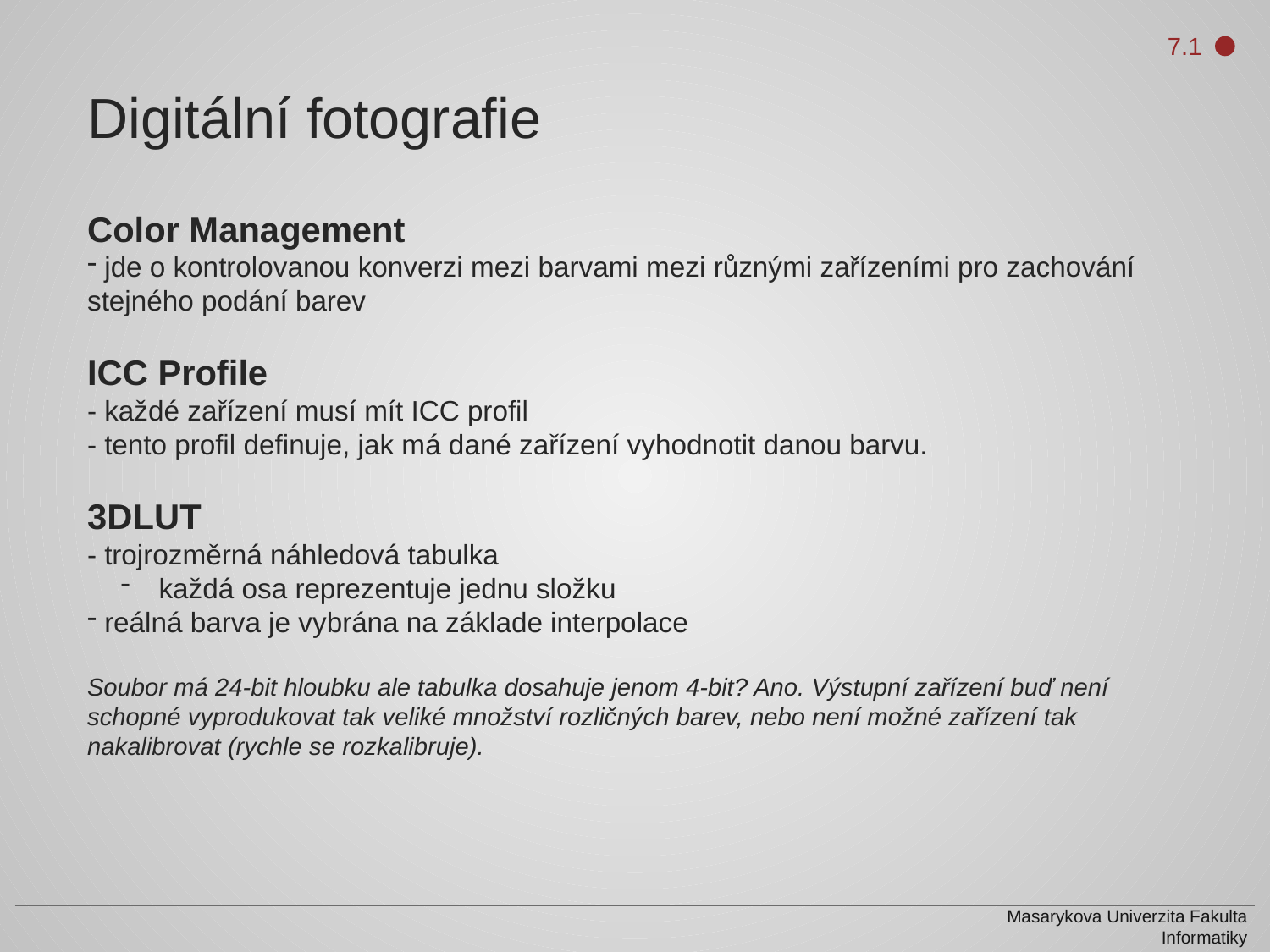

7.1

Digitální fotografie
Color Management
 jde o kontrolovanou konverzi mezi barvami mezi různými zařízeními pro zachování stejného podání barev

ICC Profile
- každé zařízení musí mít ICC profil
- tento profil definuje, jak má dané zařízení vyhodnotit danou barvu.

3DLUT
- trojrozměrná náhledová tabulka
 každá osa reprezentuje jednu složku
 reálná barva je vybrána na základe interpolace

Soubor má 24-bit hloubku ale tabulka dosahuje jenom 4-bit? Ano. Výstupní zařízení buď není schopné vyprodukovat tak veliké množství rozličných barev, nebo není možné zařízení tak nakalibrovat (rychle se rozkalibruje).

Masarykova Univerzita Fakulta Informatiky